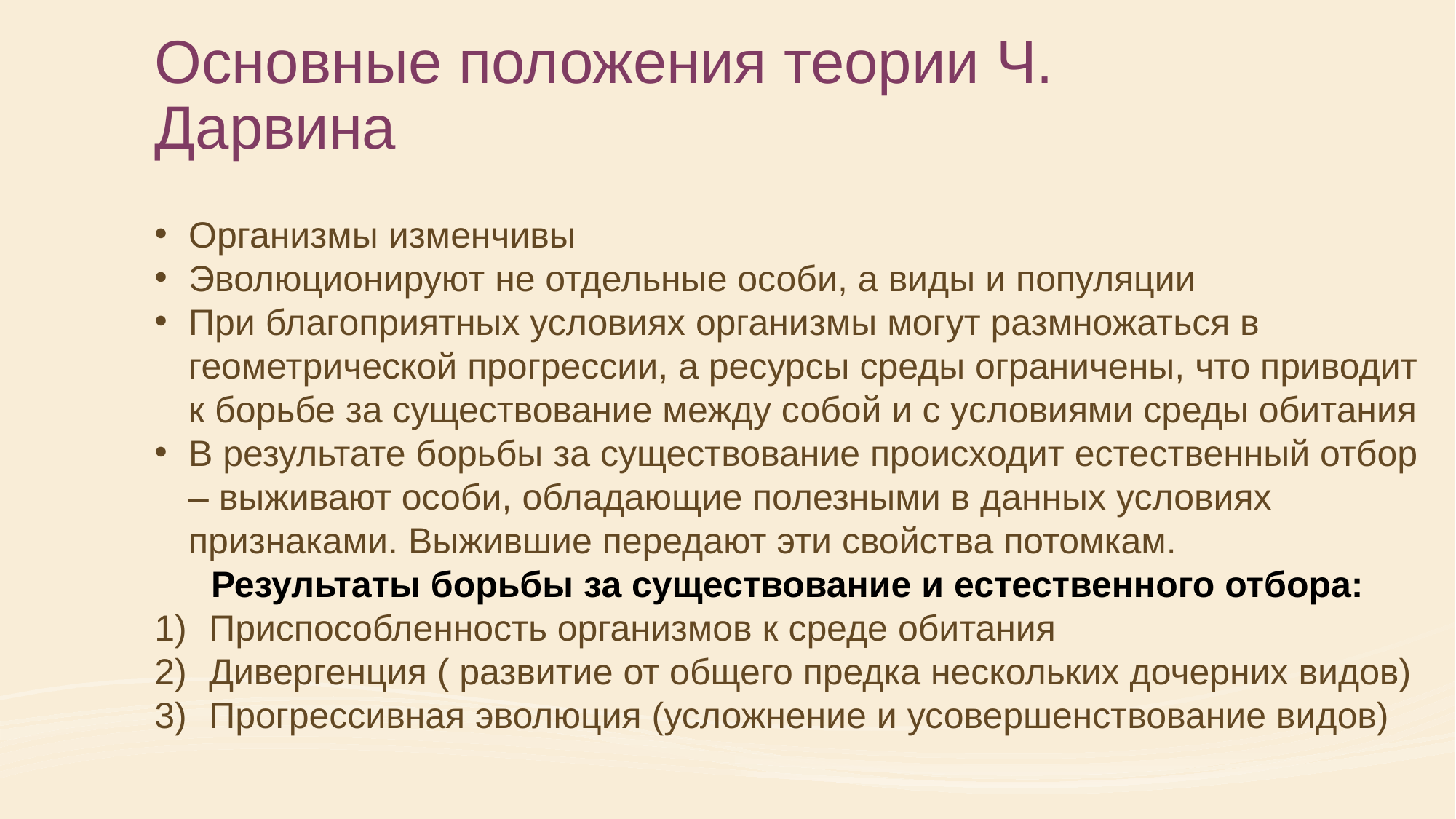

Основные положения теории Ч. Дарвина
Организмы изменчивы
Эволюционируют не отдельные особи, а виды и популяции
При благоприятных условиях организмы могут размножаться в геометрической прогрессии, а ресурсы среды ограничены, что приводит к борьбе за существование между собой и с условиями среды обитания
В результате борьбы за существование происходит естественный отбор – выживают особи, обладающие полезными в данных условиях признаками. Выжившие передают эти свойства потомкам.
Результаты борьбы за существование и естественного отбора:
Приспособленность организмов к среде обитания
Дивергенция ( развитие от общего предка нескольких дочерних видов)
Прогрессивная эволюция (усложнение и усовершенствование видов)